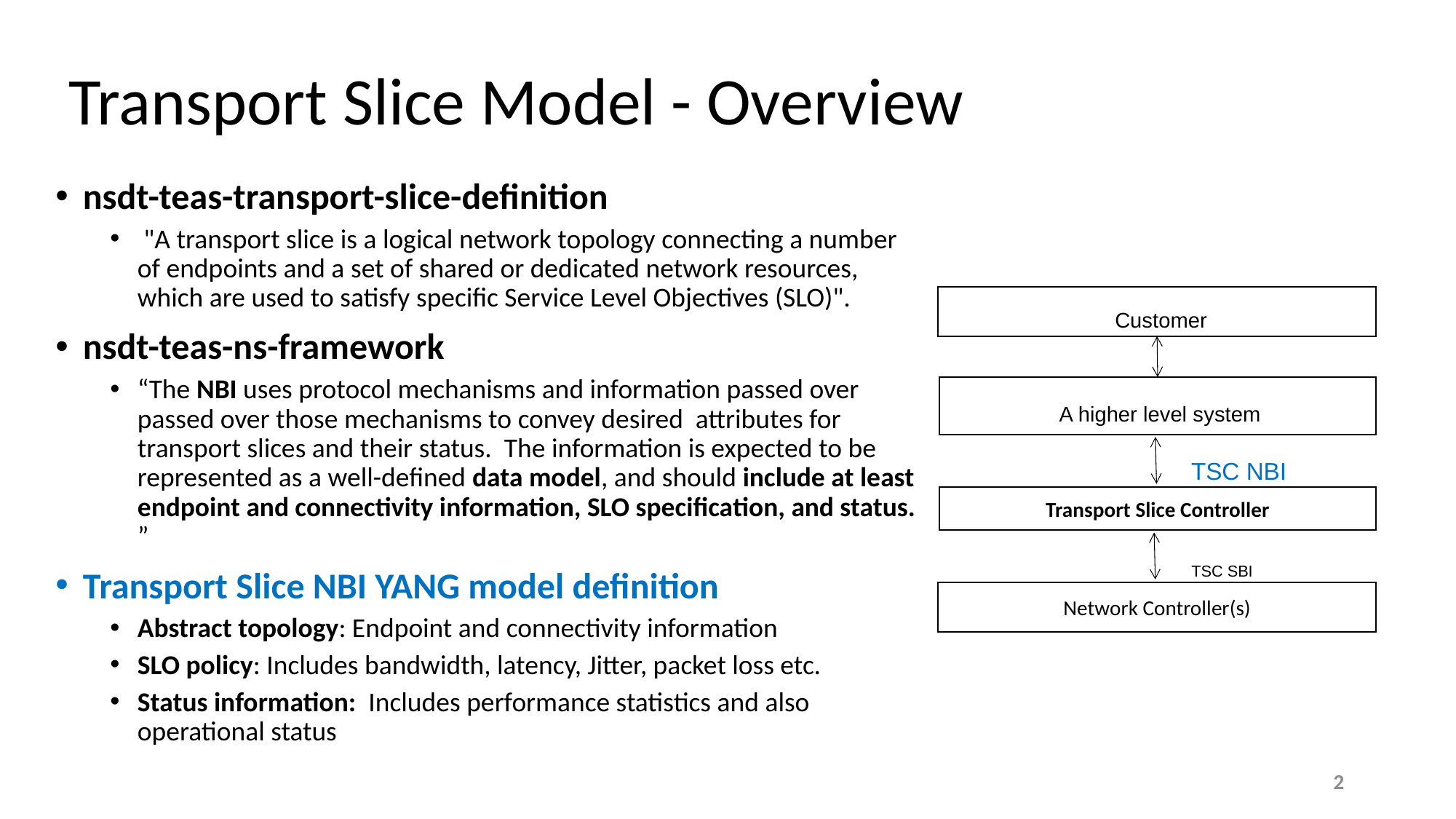

# Transport Slice Model - Overview
nsdt-teas-transport-slice-definition
 "A transport slice is a logical network topology connecting a number of endpoints and a set of shared or dedicated network resources, which are used to satisfy specific Service Level Objectives (SLO)".
nsdt-teas-ns-framework
“The NBI uses protocol mechanisms and information passed over passed over those mechanisms to convey desired  attributes for transport slices and their status.  The information is expected to be represented as a well-defined data model, and should include at least endpoint and connectivity information, SLO specification, and status. ”
Transport Slice NBI YANG model definition
Abstract topology: Endpoint and connectivity information
SLO policy: Includes bandwidth, latency, Jitter, packet loss etc.
Status information:  Includes performance statistics and also operational status

Customer

A higher level system

TSC NBI
Transport Slice Controller
TSC SBI
Network Controller(s)
2